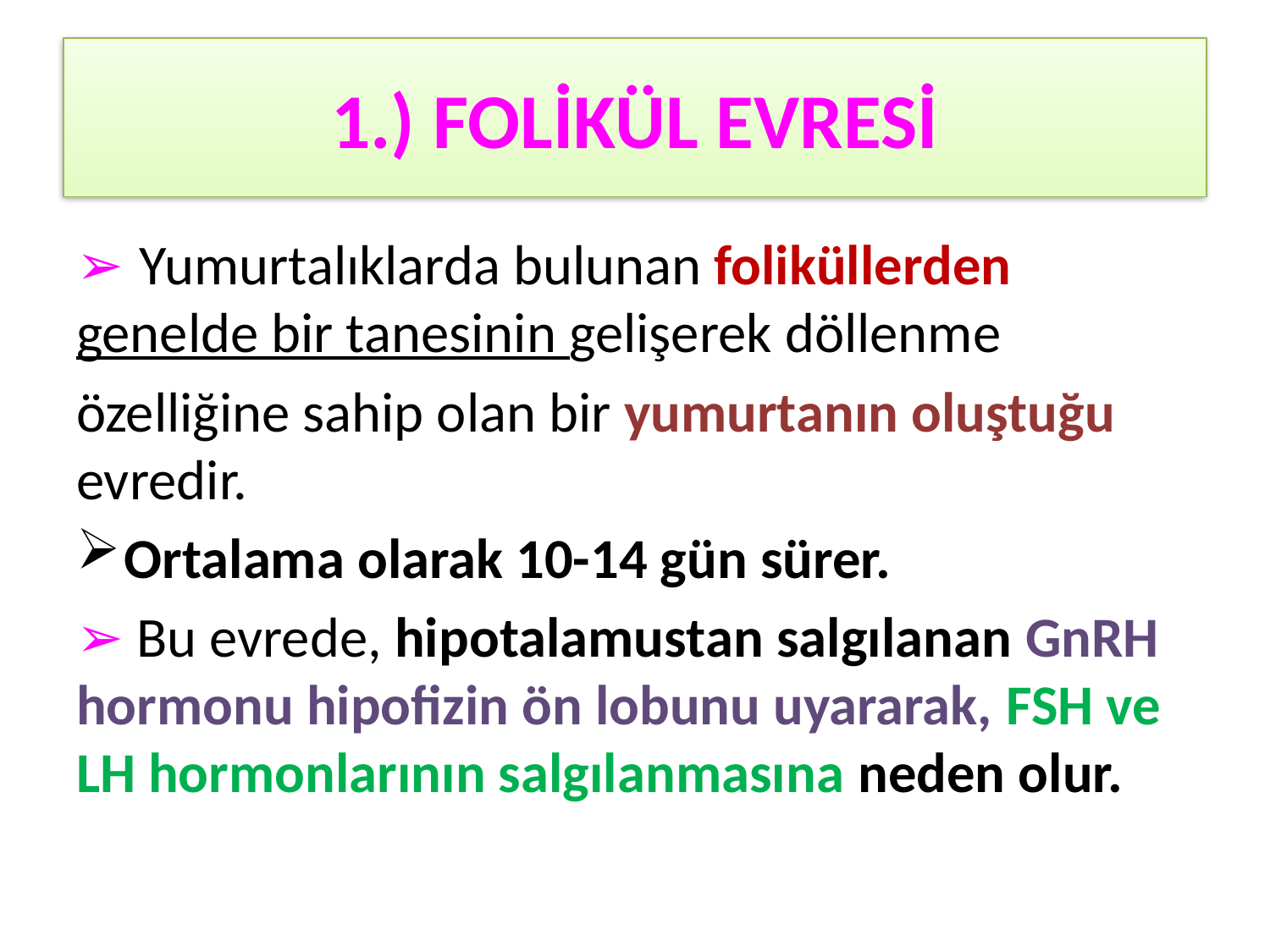

# 1.) FOLİKÜL EVRESİ
➢ Yumurtalıklarda bulunan foliküllerden genelde bir tanesinin gelişerek döllenme
özelliğine sahip olan bir yumurtanın oluştuğu evredir.
Ortalama olarak 10-14 gün sürer.
➢ Bu evrede, hipotalamustan salgılanan GnRH hormonu hipofizin ön lobunu uyararak, FSH ve LH hormonlarının salgılanmasına neden olur.